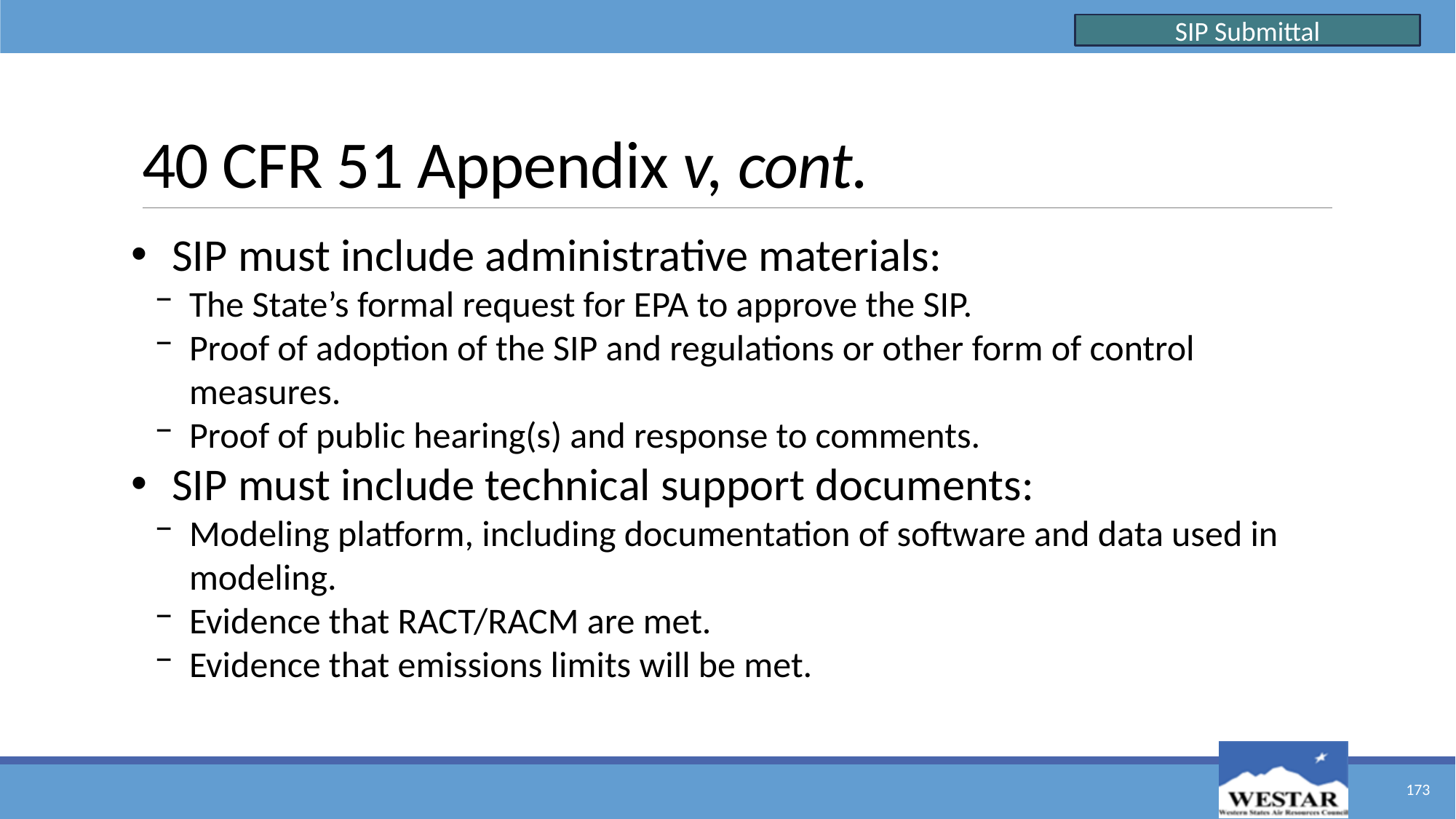

SIP Submittal
# 40 CFR 51 Appendix v, cont.
SIP must include administrative materials:
The State’s formal request for EPA to approve the SIP.
Proof of adoption of the SIP and regulations or other form of control measures.
Proof of public hearing(s) and response to comments.
SIP must include technical support documents:
Modeling platform, including documentation of software and data used in modeling.
Evidence that RACT/RACM are met.
Evidence that emissions limits will be met.

173